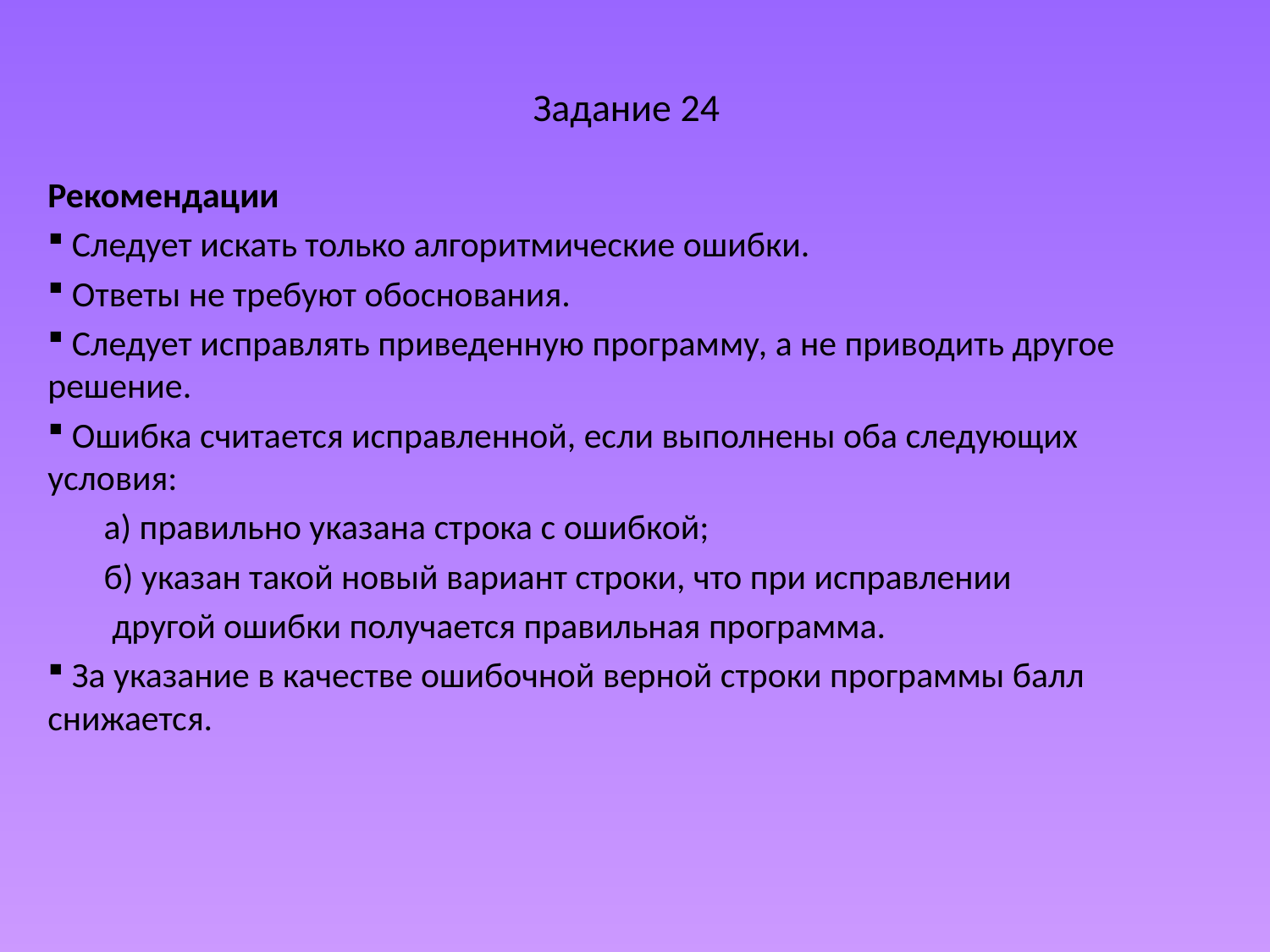

# Задание 24
Рекомендации
 Следует искать только алгоритмические ошибки.
 Ответы не требуют обоснования.
 Следует исправлять приведенную программу, а не приводить другое решение.
 Ошибка считается исправленной, если выполнены оба следующих условия:
       а) правильно указана строка с ошибкой;
       б) указан такой новый вариант строки, что при исправлении
        другой ошибки получается правильная программа.
 За указание в качестве ошибочной верной строки программы балл снижается.